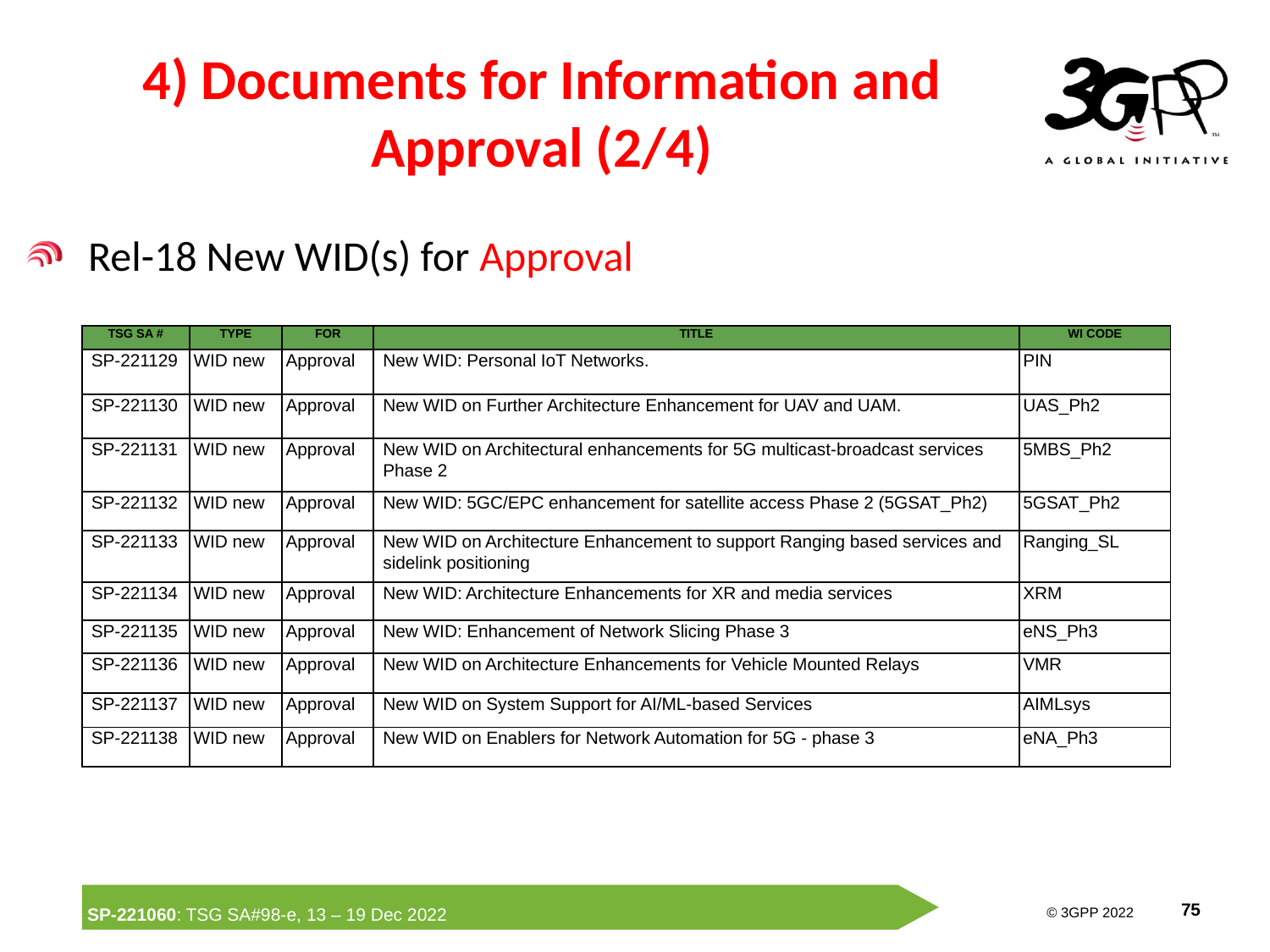

# 4) Documents for Information and Approval (2/4)
Rel-18 New WID(s) for Approval

| TSG SA # | TYPE | FOR | TITLE | WI CODE |
| --- | --- | --- | --- | --- |
| SP-221129 | WID new | Approval | New WID: Personal IoT Networks. | PIN |
| SP-221130 | WID new | Approval | New WID on Further Architecture Enhancement for UAV and UAM. | UAS\_Ph2 |
| SP-221131 | WID new | Approval | New WID on Architectural enhancements for 5G multicast-broadcast services Phase 2 | 5MBS\_Ph2 |
| SP-221132 | WID new | Approval | New WID: 5GC/EPC enhancement for satellite access Phase 2 (5GSAT\_Ph2) | 5GSAT\_Ph2 |
| SP-221133 | WID new | Approval | New WID on Architecture Enhancement to support Ranging based services and sidelink positioning | Ranging\_SL |
| SP-221134 | WID new | Approval | New WID: Architecture Enhancements for XR and media services | XRM |
| SP-221135 | WID new | Approval | New WID: Enhancement of Network Slicing Phase 3 | eNS\_Ph3 |
| SP-221136 | WID new | Approval | New WID on Architecture Enhancements for Vehicle Mounted Relays | VMR |
| SP-221137 | WID new | Approval | New WID on System Support for AI/ML-based Services | AIMLsys |
| SP-221138 | WID new | Approval | New WID on Enablers for Network Automation for 5G - phase 3 | eNA\_Ph3 |